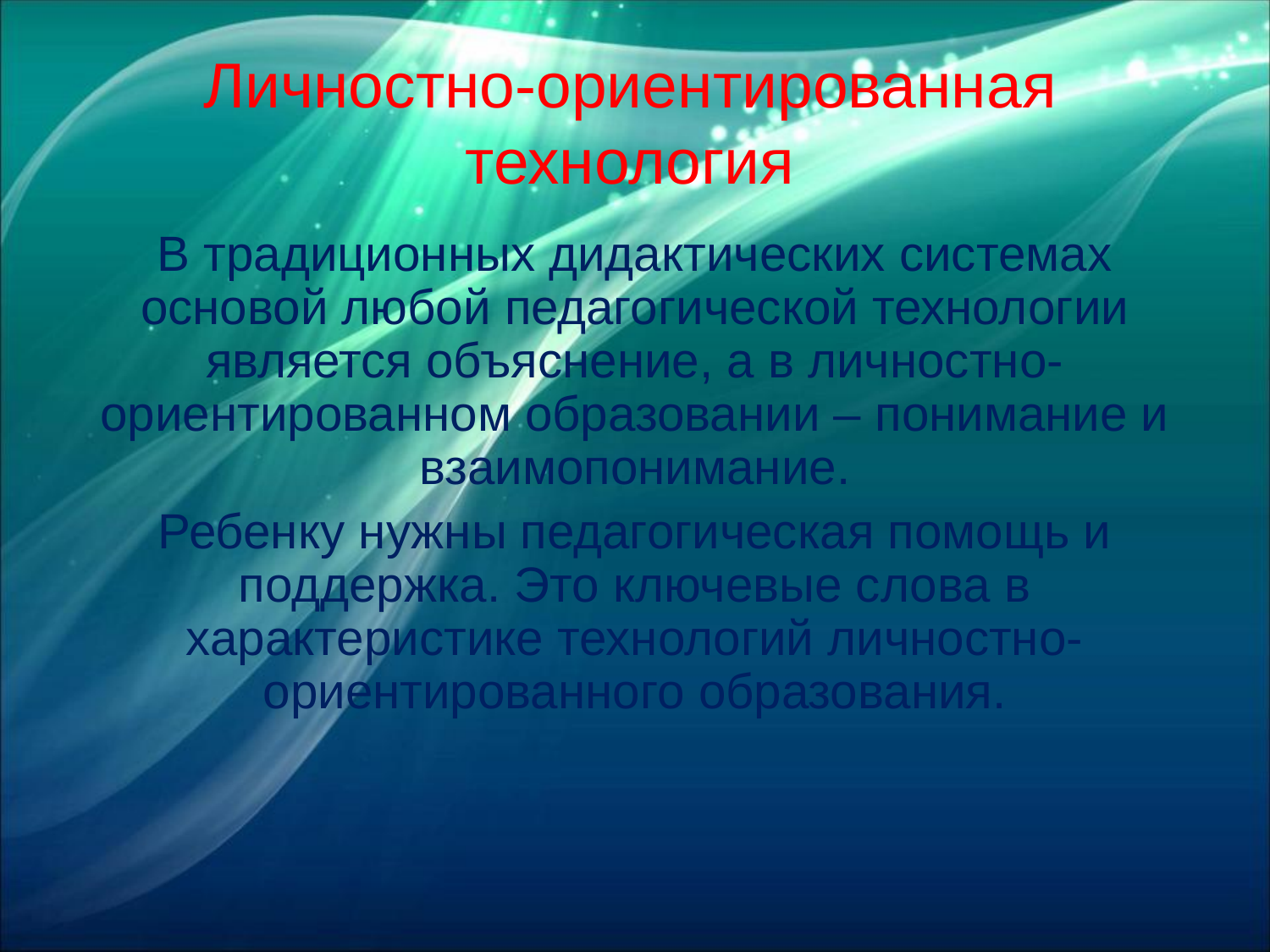

# Личностно-ориентированная технология
В традиционных дидактических системах основой любой педагогической технологии является объяснение, а в личностно-ориентированном образовании – понимание и взаимопонимание.
Ребенку нужны педагогическая помощь и поддержка. Это ключевые слова в характеристике технологий личностно-ориентированного образования.